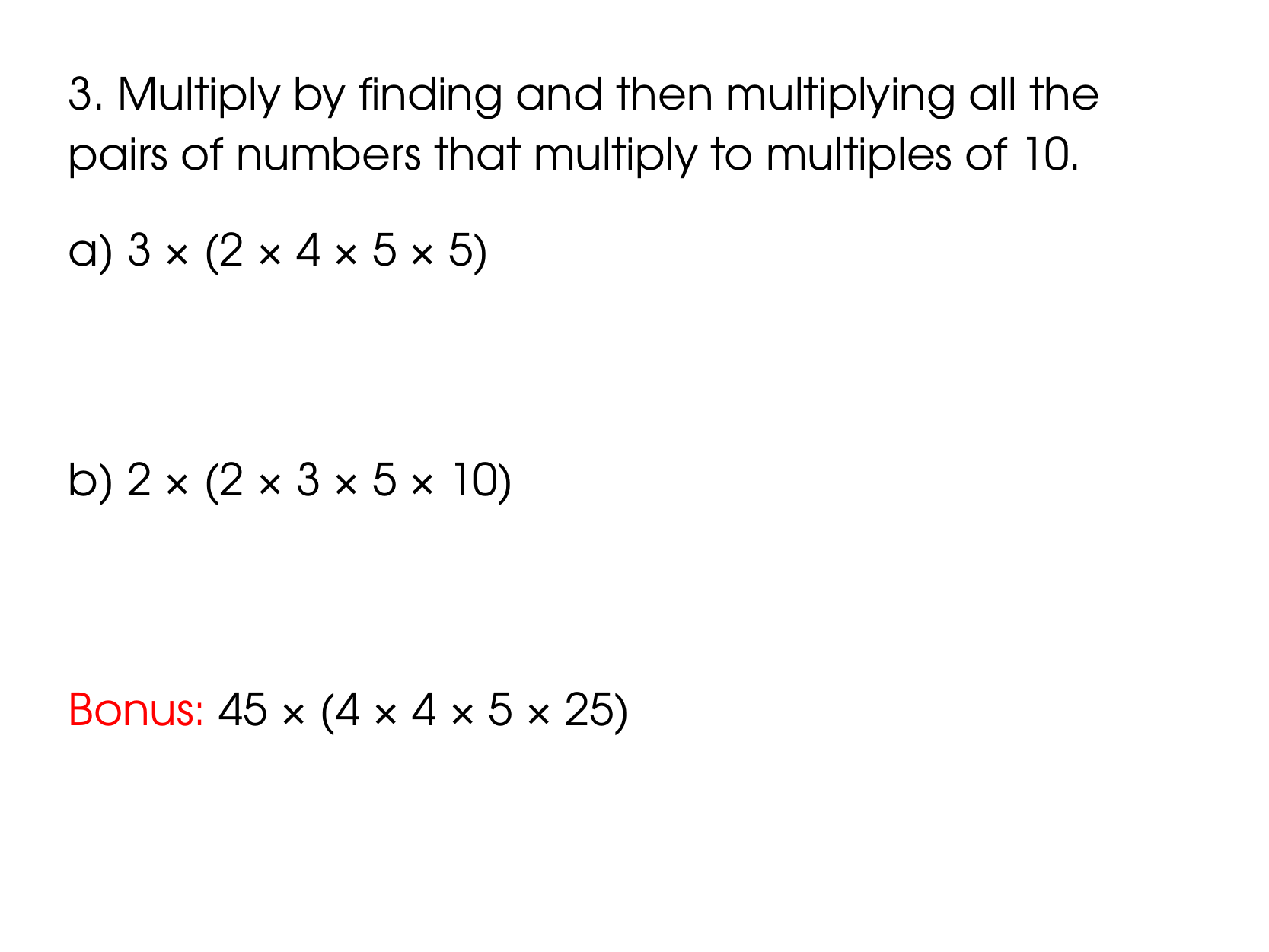

3. Multiply by finding and then multiplying all the pairs of numbers that multiply to multiples of 10.
a) 3 × (2 × 4 × 5 × 5)
b) 2 × (2 × 3 × 5 × 10)
Bonus: 45 × (4 × 4 × 5 × 25)